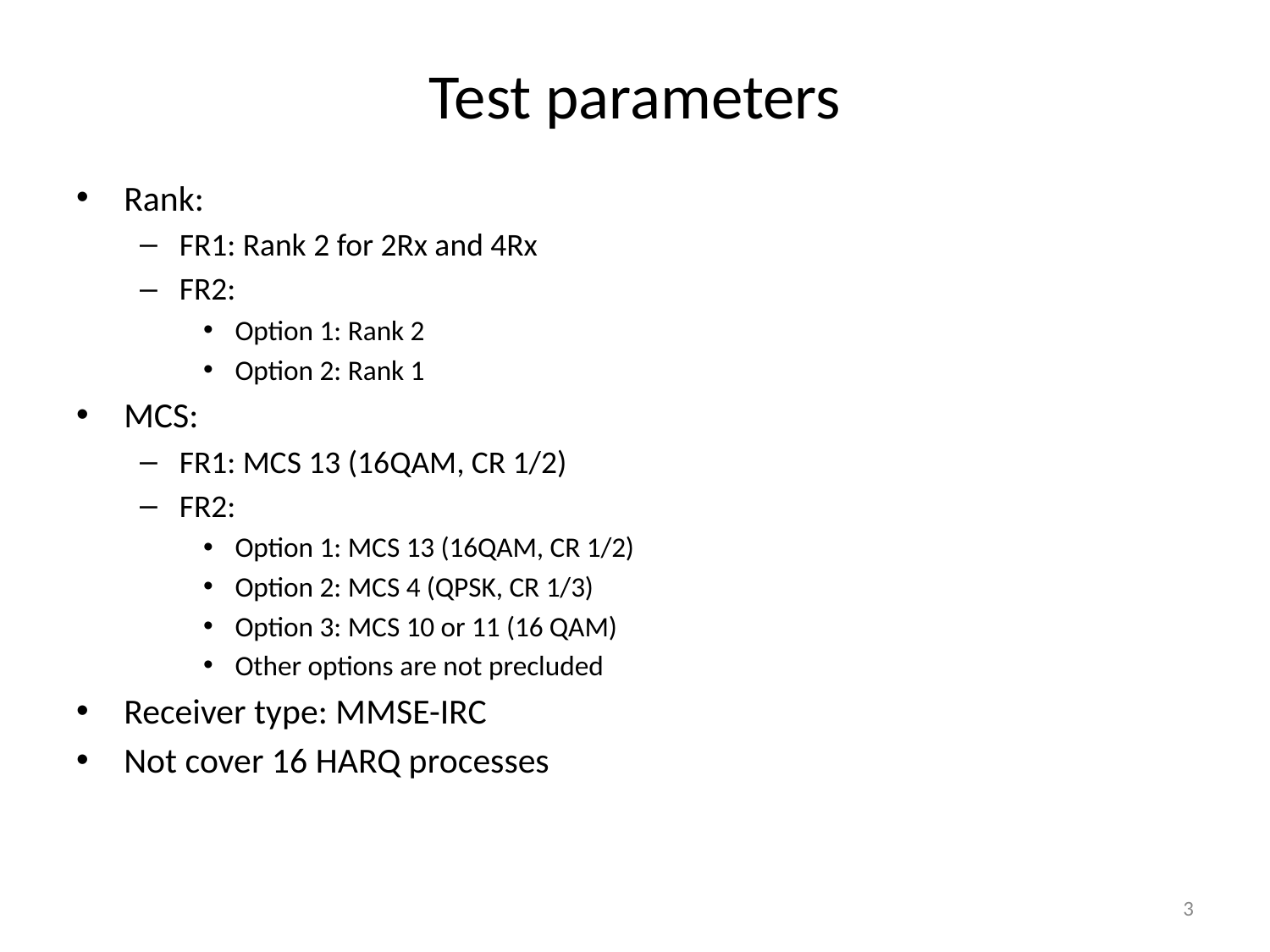

# Test parameters
Rank:
FR1: Rank 2 for 2Rx and 4Rx
FR2:
Option 1: Rank 2
Option 2: Rank 1
MCS:
FR1: MCS 13 (16QAM, CR 1/2)
FR2:
Option 1: MCS 13 (16QAM, CR 1/2)
Option 2: MCS 4 (QPSK, CR 1/3)
Option 3: MCS 10 or 11 (16 QAM)
Other options are not precluded
Receiver type: MMSE-IRC
Not cover 16 HARQ processes

3